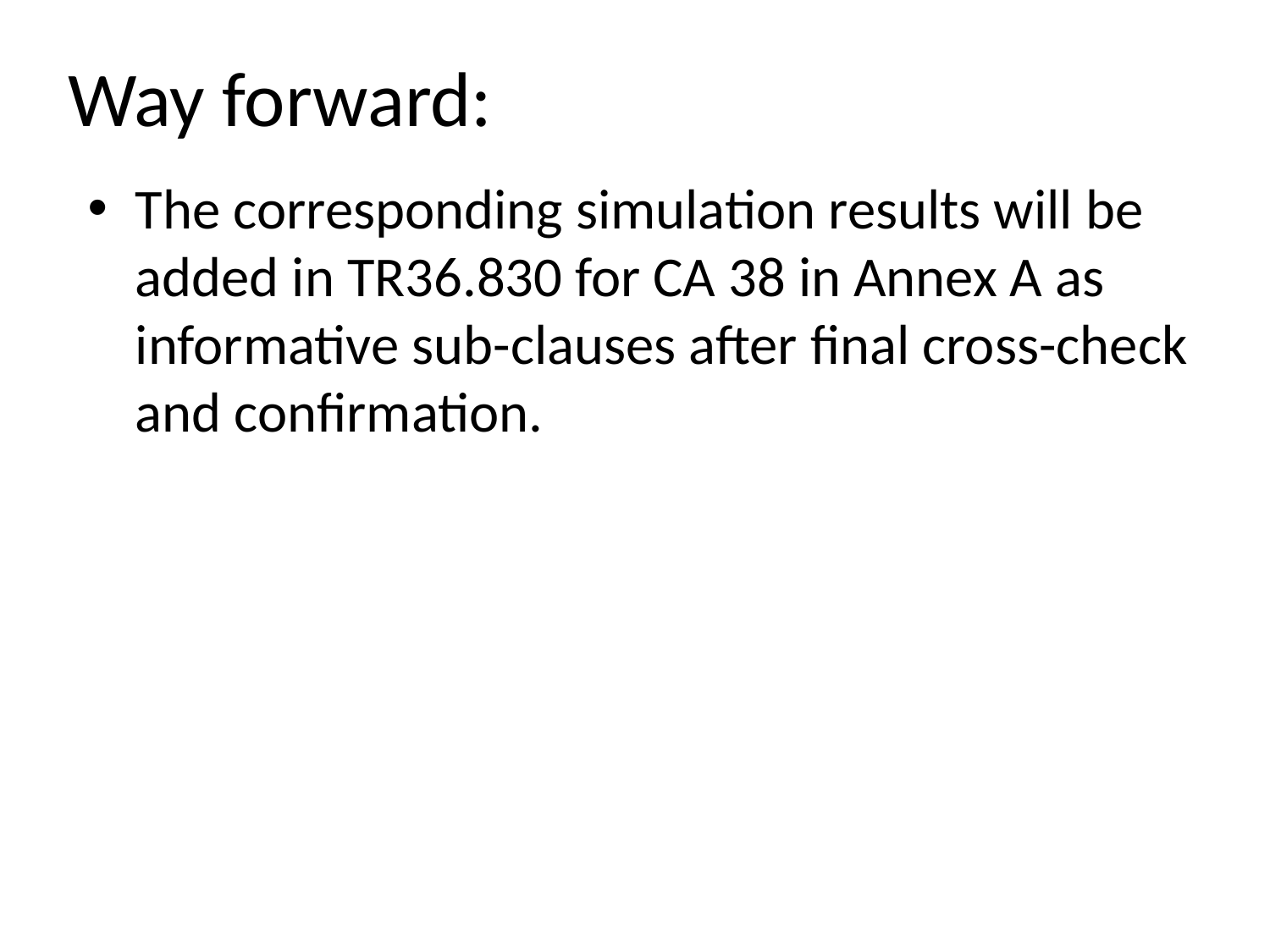

# Way forward:
The corresponding simulation results will be added in TR36.830 for CA 38 in Annex A as informative sub-clauses after final cross-check and confirmation.